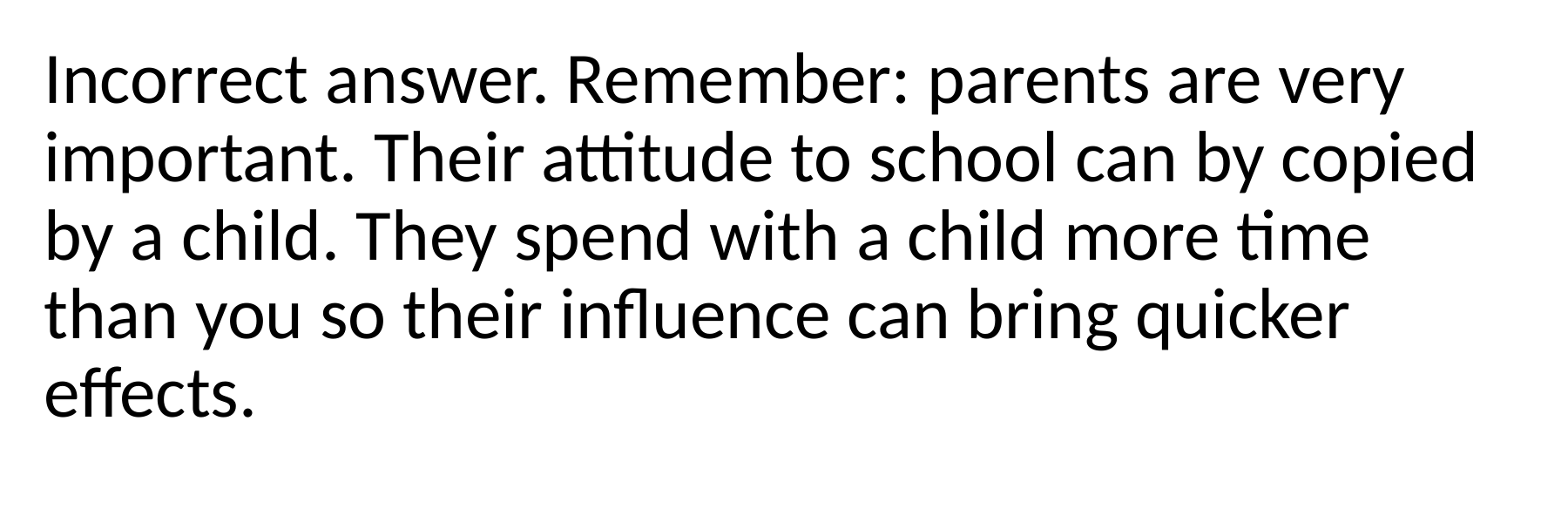

Incorrect answer. Remember: parents are very important. Their attitude to school can by copied by a child. They spend with a child more time than you so their influence can bring quicker effects.